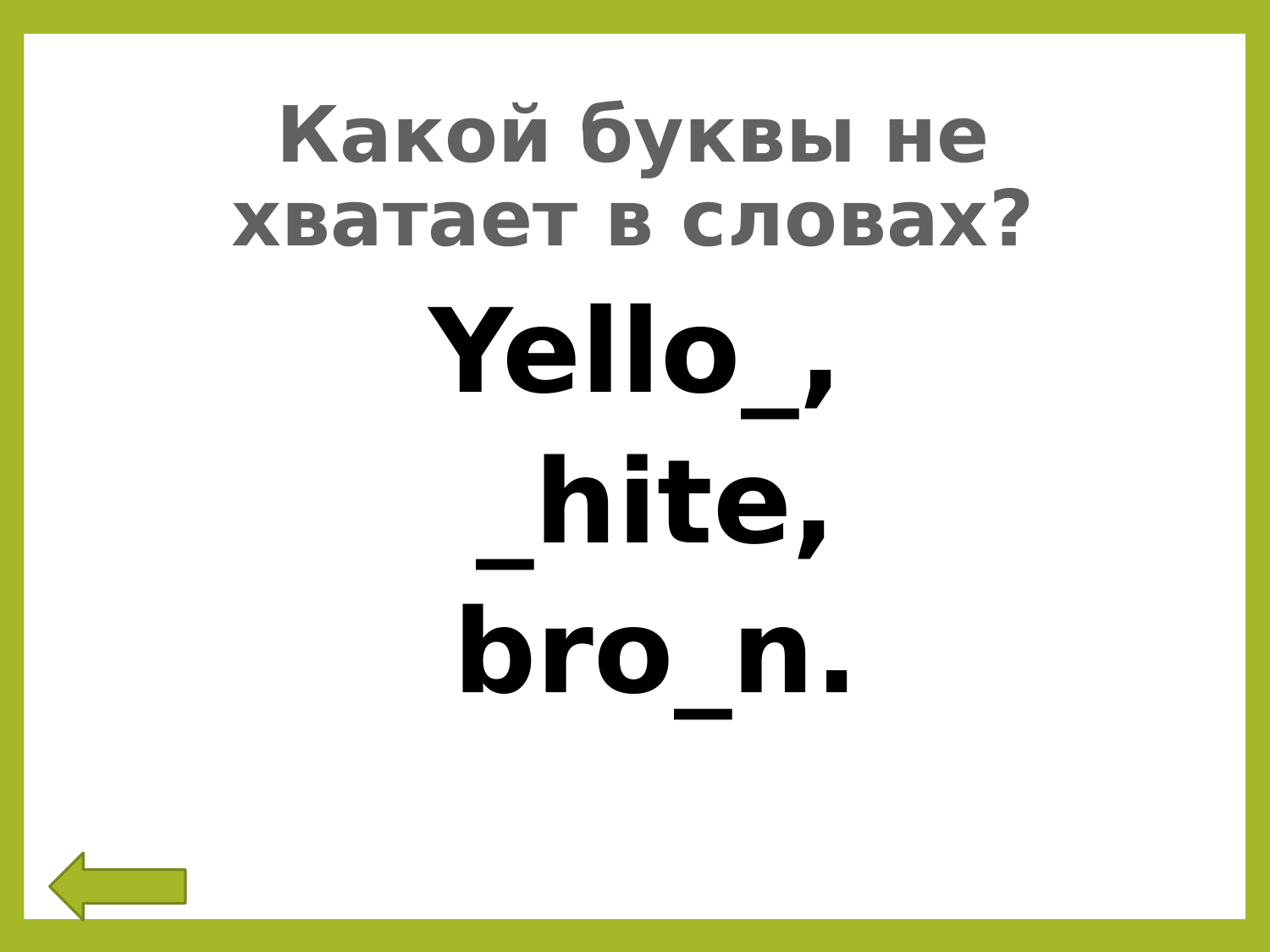

# Какой буквы не хватает в словах?
Yello_,
 _hite,
 bro_n.